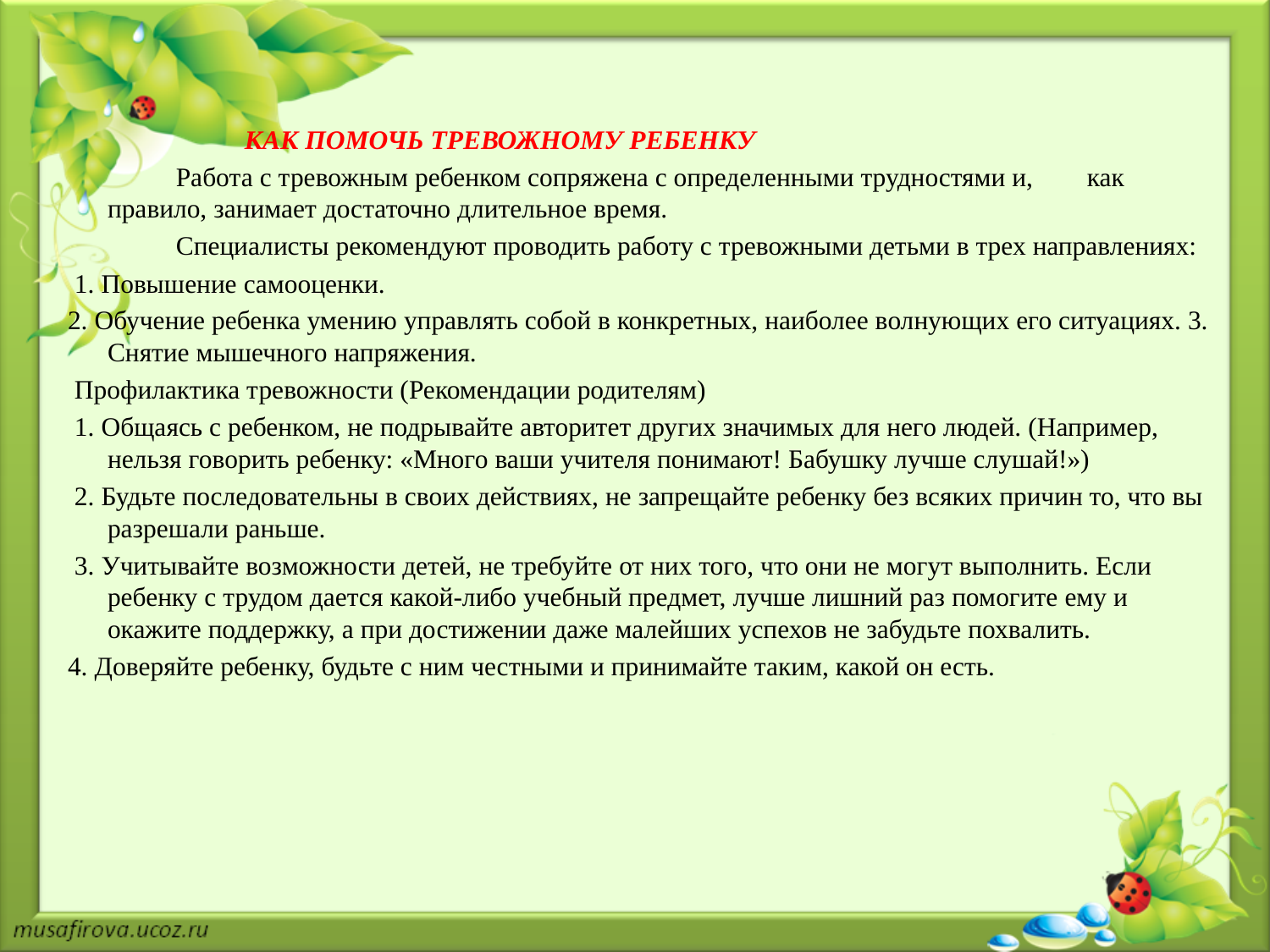

КАК ПОМОЧЬ ТРЕВОЖНОМУ РЕБЕНКУ
                Работа с тревожным ребенком сопряжена с определенными трудностями и,        как правило, занимает достаточно длительное время.
                Специалисты рекомендуют проводить работу с тревожными детьми в трех направлениях:
 1. Повышение самооценки.
2. Обучение ребенка умению управлять собой в конкретных, наиболее волнующих его ситуациях. 3. Снятие мышечного напряжения.
 Профилактика тревожности (Рекомендации родителям)
 1. Общаясь с ребенком, не подрывайте авторитет других значимых для него людей. (Например, нельзя говорить ребенку: «Много ваши учителя понимают! Бабушку лучше слушай!»)
 2. Будьте последовательны в своих действиях, не запрещайте ребенку без всяких причин то, что вы разрешали раньше.
 3. Учитывайте возможности детей, не требуйте от них того, что они не могут выполнить. Если ребенку с трудом дается какой-либо учебный предмет, лучше лишний раз помогите ему и окажите поддержку, а при достижении даже малейших успехов не забудьте похвалить.
4. Доверяйте ребенку, будьте с ним честными и принимайте таким, какой он есть.